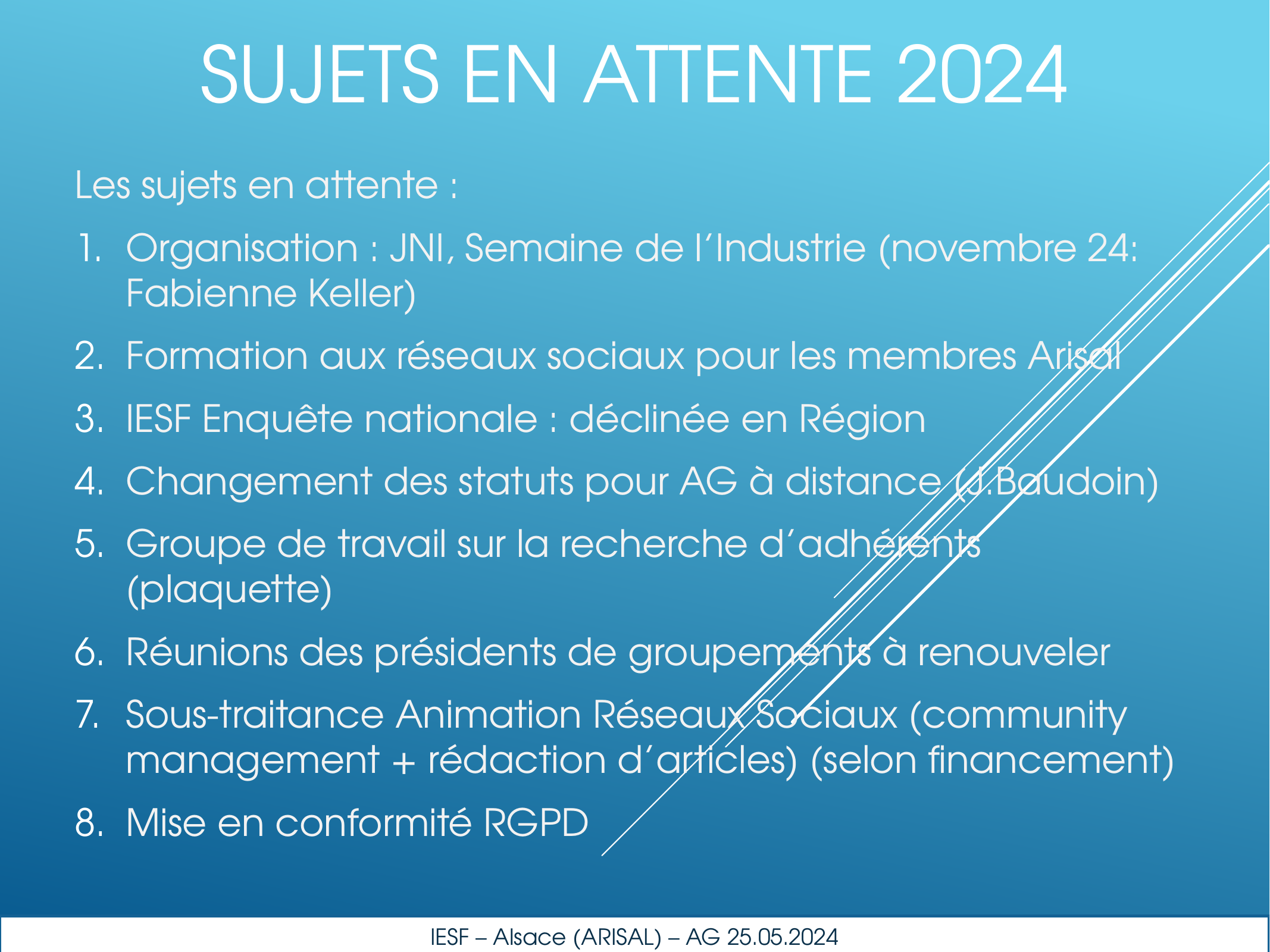

# SUJETS EN ATTENTE 2024

Les sujets en attente :
Organisation : JNI, Semaine de l’Industrie (novembre 24: Fabienne Keller)
Formation aux réseaux sociaux pour les membres Arisal
IESF Enquête nationale : déclinée en Région
Changement des statuts pour AG à distance (J.Baudoin)
Groupe de travail sur la recherche d’adhérents (plaquette)
Réunions des présidents de groupements à renouveler
Sous-traitance Animation Réseaux Sociaux (community management + rédaction d’articles) (selon financement)
Mise en conformité RGPD

IESF – Alsace (ARISAL) – AG 25.05.2024